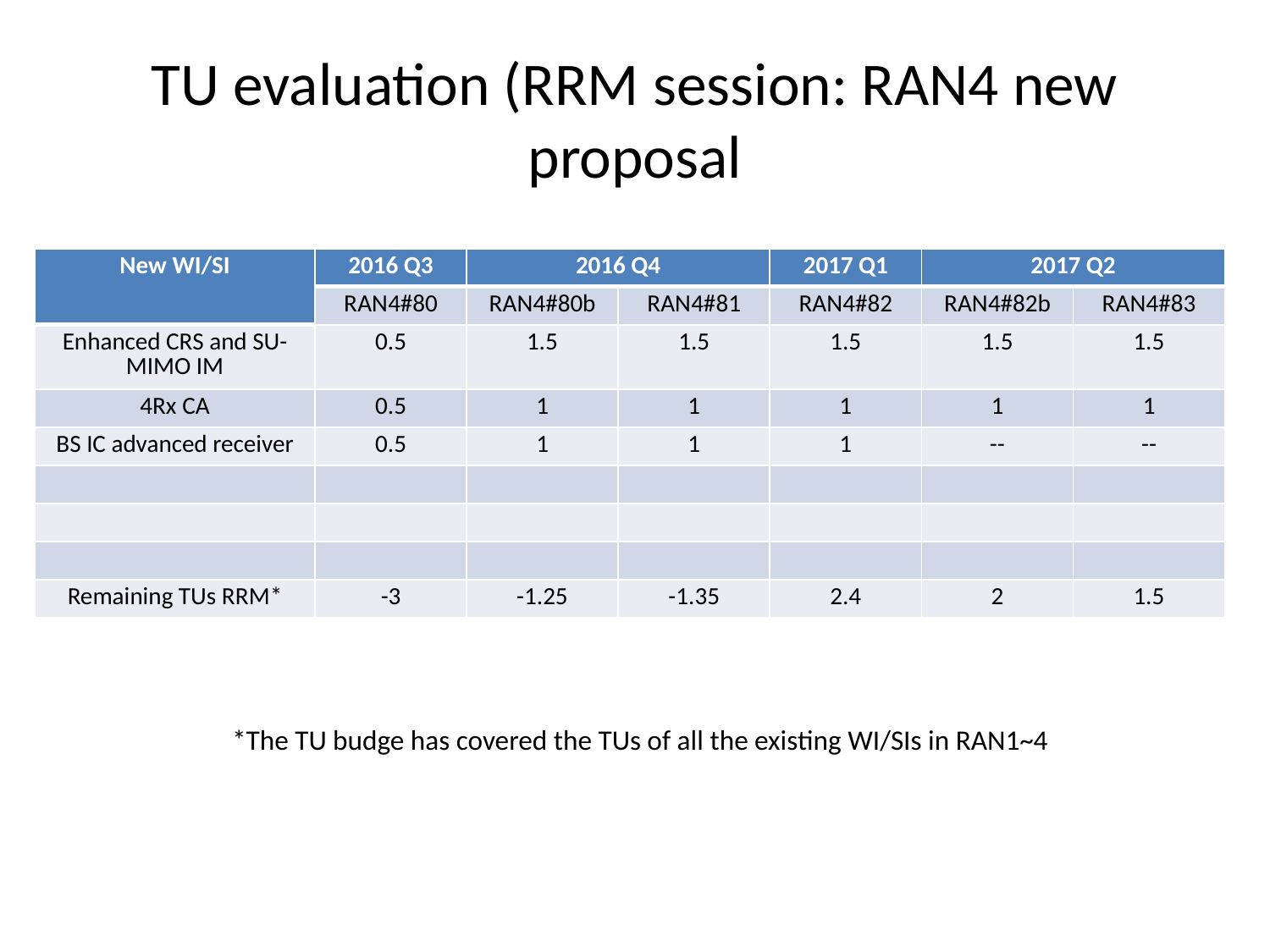

# TU evaluation (RRM session: RAN4 new proposal
| New WI/SI | 2016 Q3 | 2016 Q4 |  | 2017 Q1 | 2017 Q2 |  |
| --- | --- | --- | --- | --- | --- | --- |
|  | RAN4#80 | RAN4#80b | RAN4#81 | RAN4#82 | RAN4#82b | RAN4#83 |
| Enhanced CRS and SU-MIMO IM | 0.5 | 1.5 | 1.5 | 1.5 | 1.5 | 1.5 |
| 4Rx CA | 0.5 | 1 | 1 | 1 | 1 | 1 |
| BS IC advanced receiver | 0.5 | 1 | 1 | 1 | -- | -- |
|  |  |  |  |  |  |  |
|  |  |  |  |  |  |  |
|  |  |  |  |  |  |  |
| Remaining TUs RRM\* | -3 | -1.25 | -1.35 | 2.4 | 2 | 1.5 |
*The TU budge has covered the TUs of all the existing WI/SIs in RAN1~4